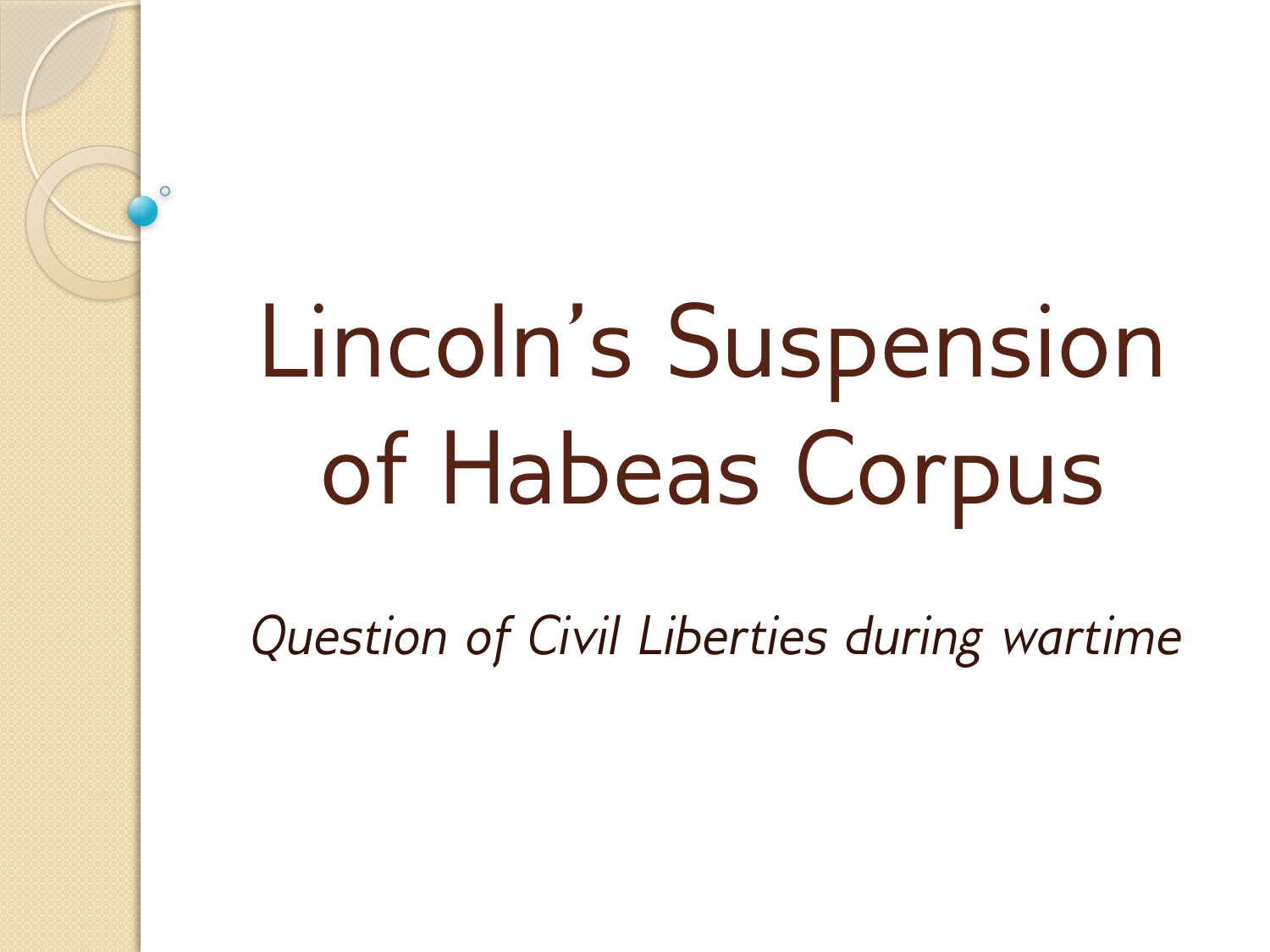

# Lincoln’s Suspension of Habeas Corpus
Question of Civil Liberties during wartime